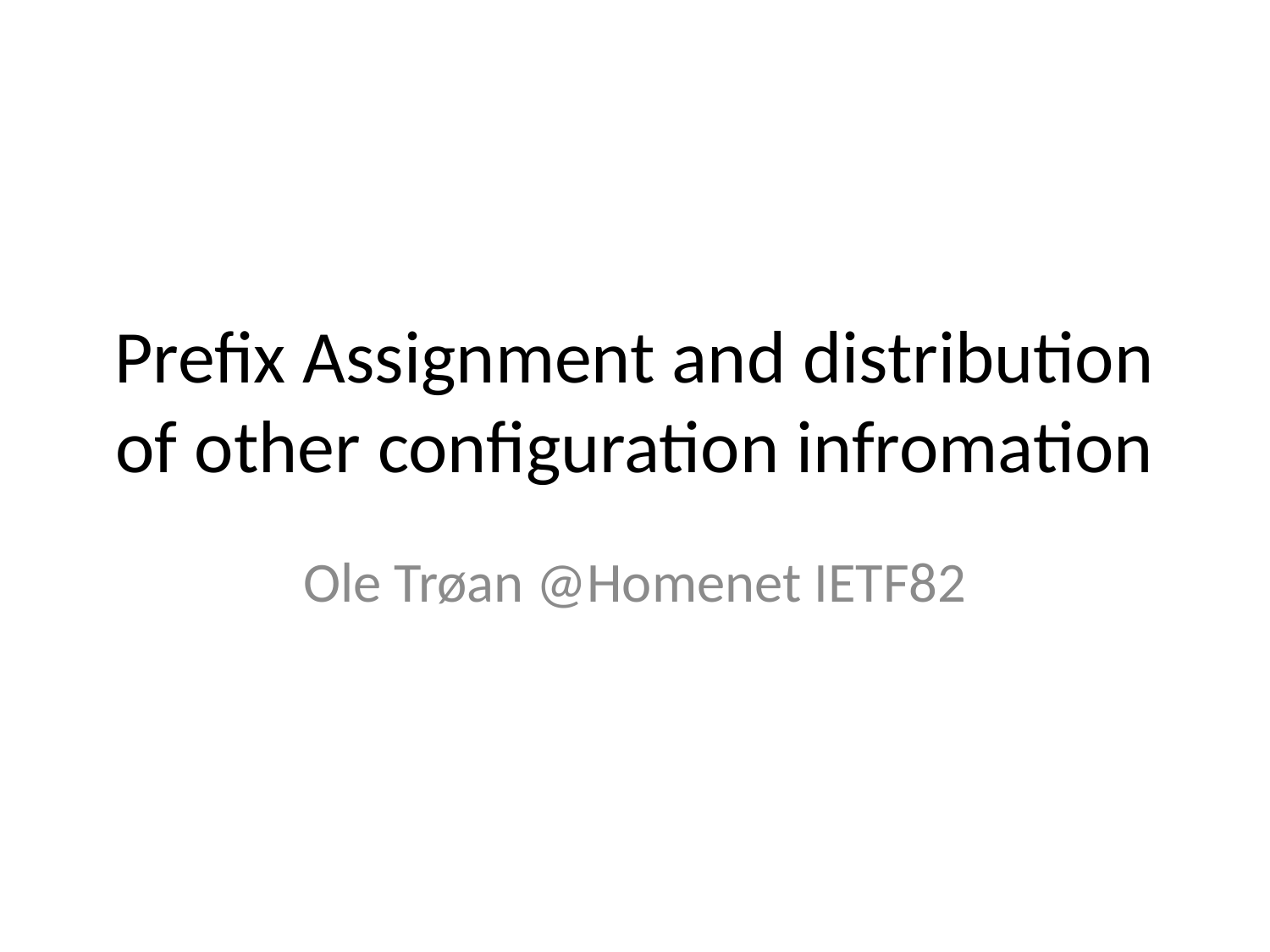

# Prefix Assignment and distribution of other configuration infromation
Ole Trøan @Homenet IETF82